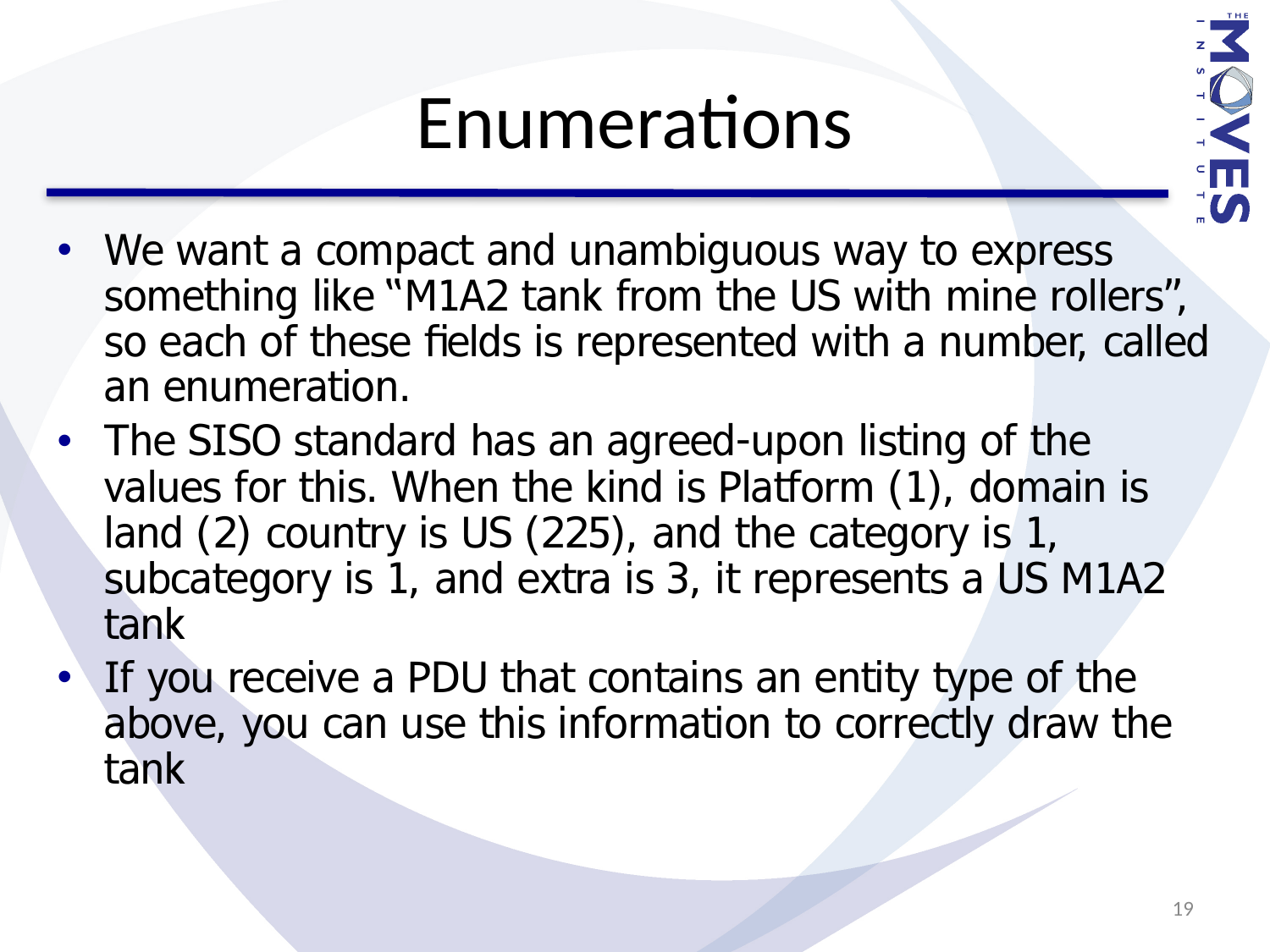

# Enumerations
We want a compact and unambiguous way to express something like “M1A2 tank from the US with mine rollers”, so each of these fields is represented with a number, called an enumeration.
The SISO standard has an agreed-upon listing of the values for this. When the kind is Platform (1), domain is land (2) country is US (225), and the category is 1, subcategory is 1, and extra is 3, it represents a US M1A2 tank
If you receive a PDU that contains an entity type of the above, you can use this information to correctly draw the tank
19